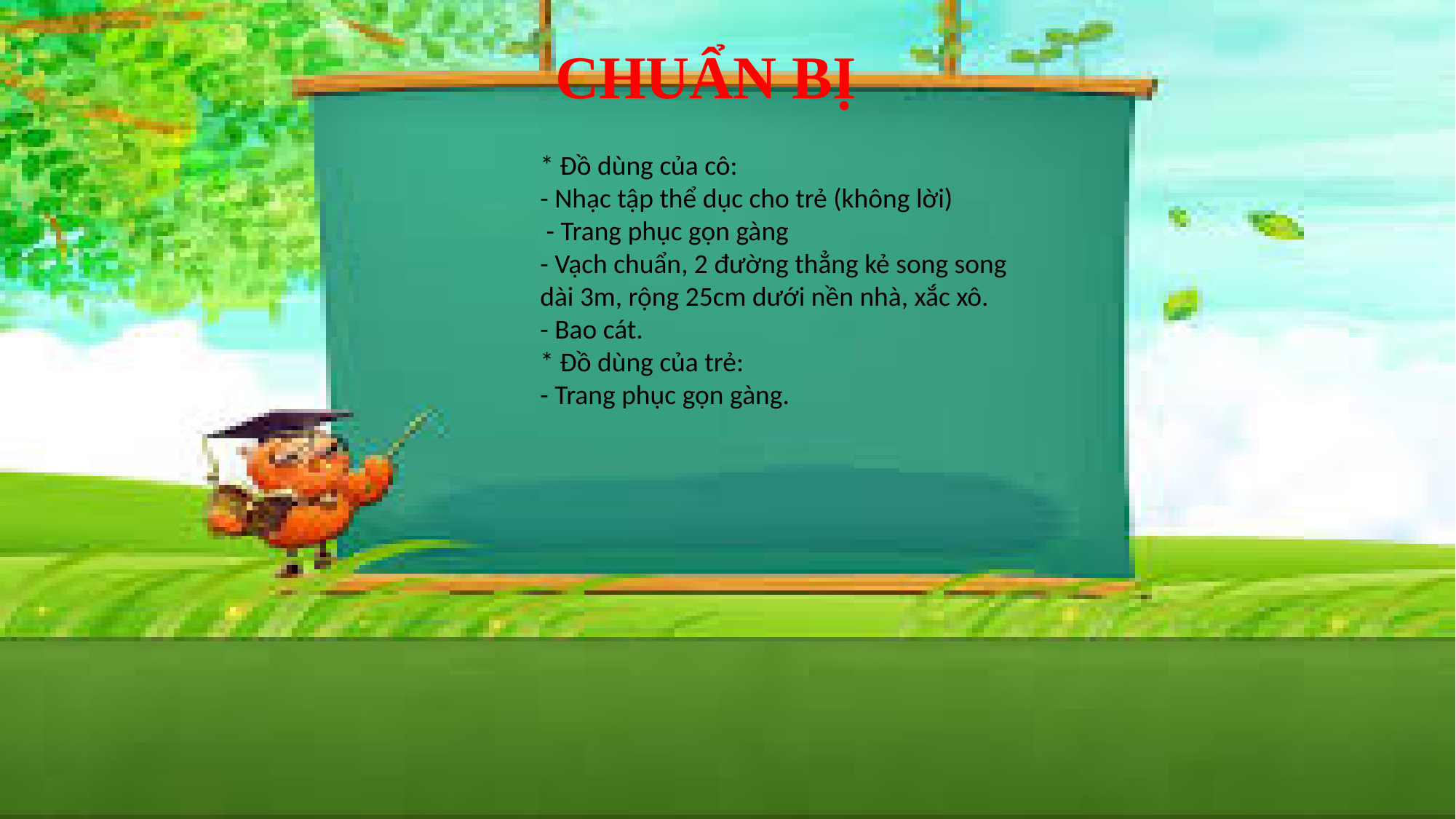

CHUẨN BỊ
* Đồ dùng của cô:
- Nhạc tập thể dục cho trẻ (không lời)
 - Trang phục gọn gàng
- Vạch chuẩn, 2 đường thẳng kẻ song song dài 3m, rộng 25cm dưới nền nhà, xắc xô.
- Bao cát.
* Đồ dùng của trẻ:
- Trang phục gọn gàng.